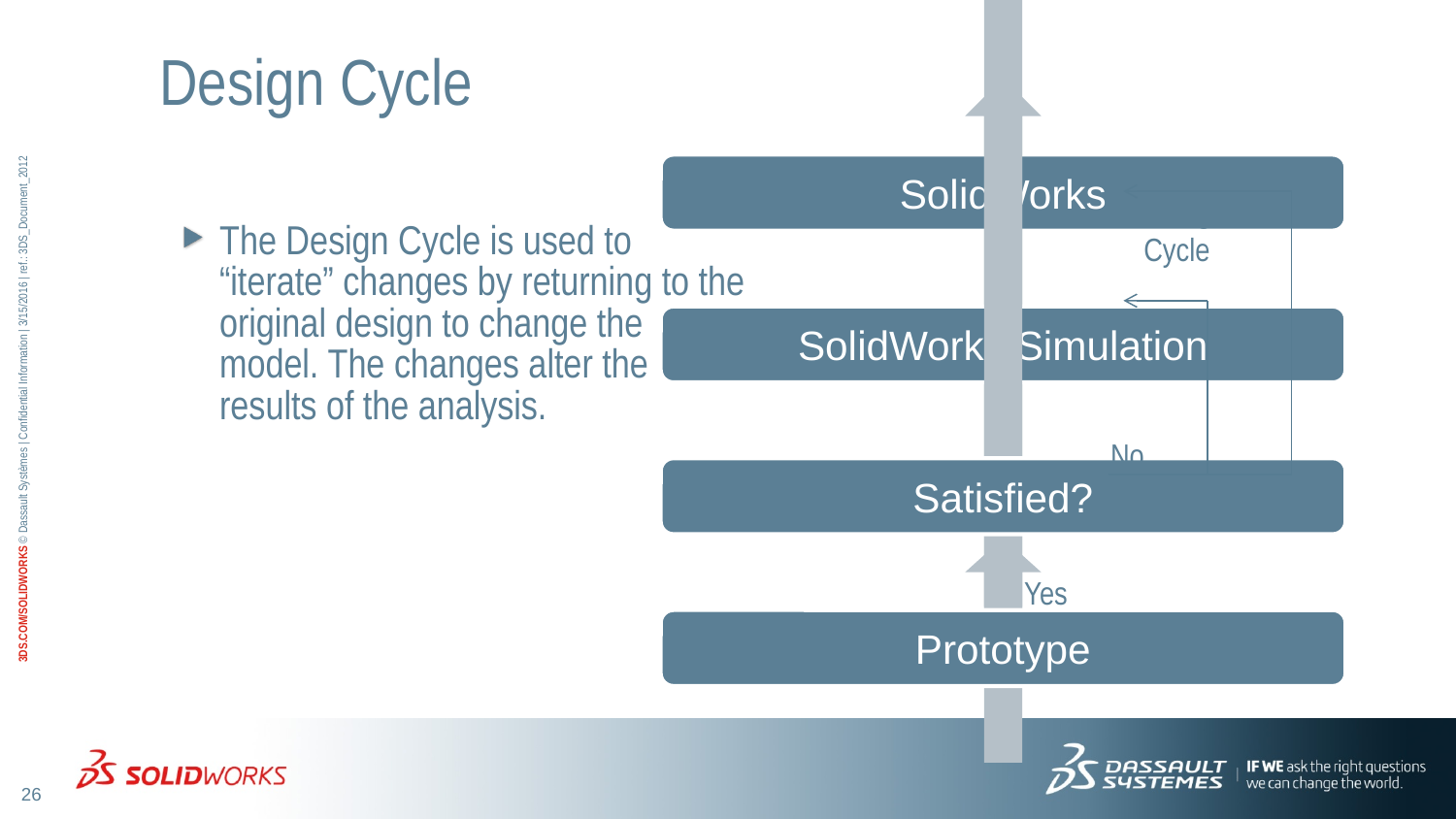

# Design Cycle
SolidWorks
SolidWorks Simulation
Satisfied?
Prototype
Design
Cycle
No
Yes
The Design Cycle is used to “iterate” changes by returning to the original design to change the model. The changes alter the results of the analysis.